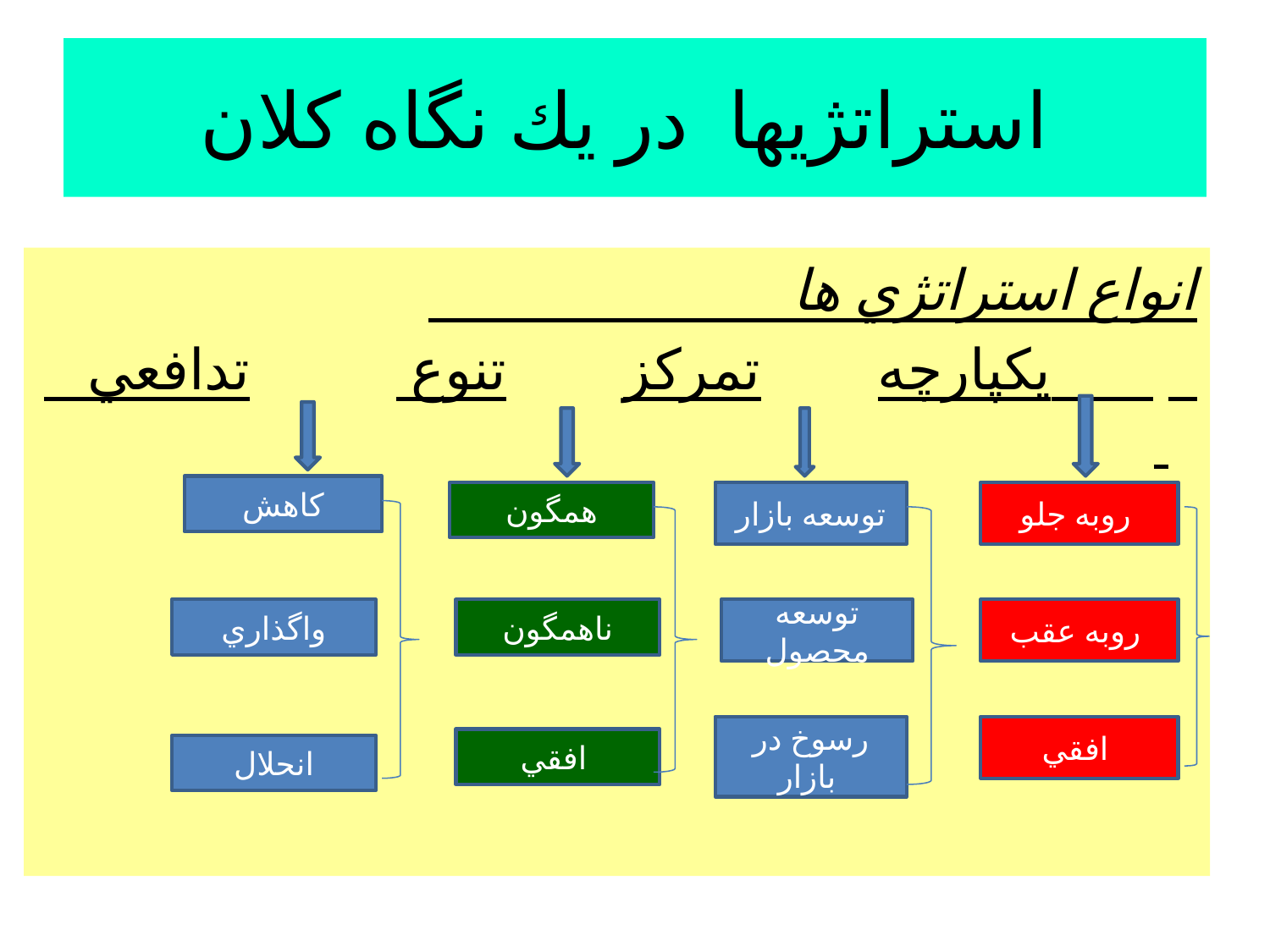

# استراتژيها  در يك نگاه کلان
                         انواع استراتژي ها
   يكپارچه        تمركز        تنوع           تدافعي

كاهش
همگون
توسعه بازار
روبه جلو

واگذاري
ناهمگون
توسعه محصول
روبه عقب
رسوخ در بازار
افقي
افقي
انحلال